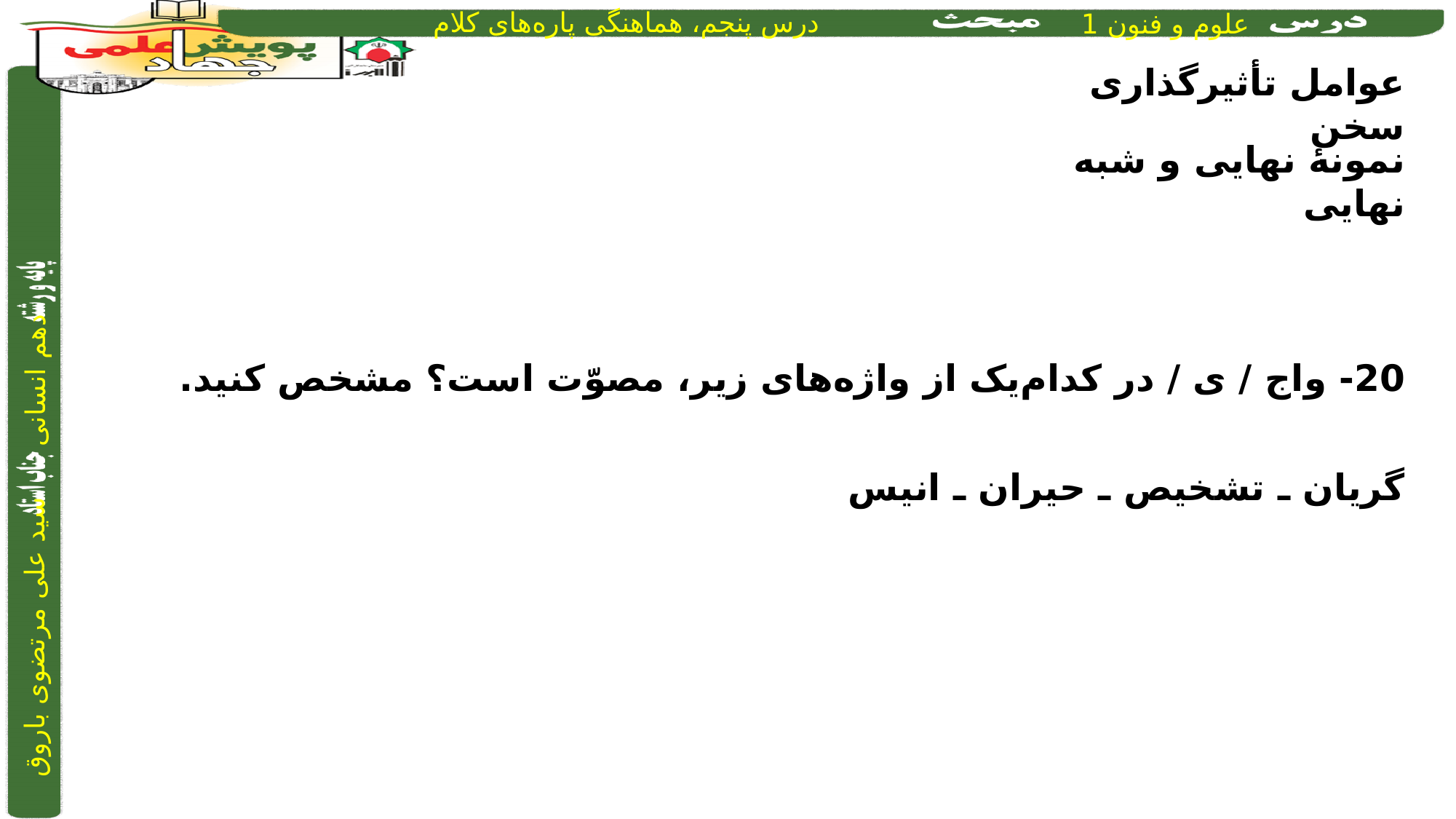

عوامل تأثیرگذاری سخن

20- واج / ی / در کدام‌یک از واژه‌های زیر، مصوّت است؟ مشخص کنید.
گریان ـ تشخیص ـ حیران ـ انیس
نمونۀ نهایی و شبه نهایی